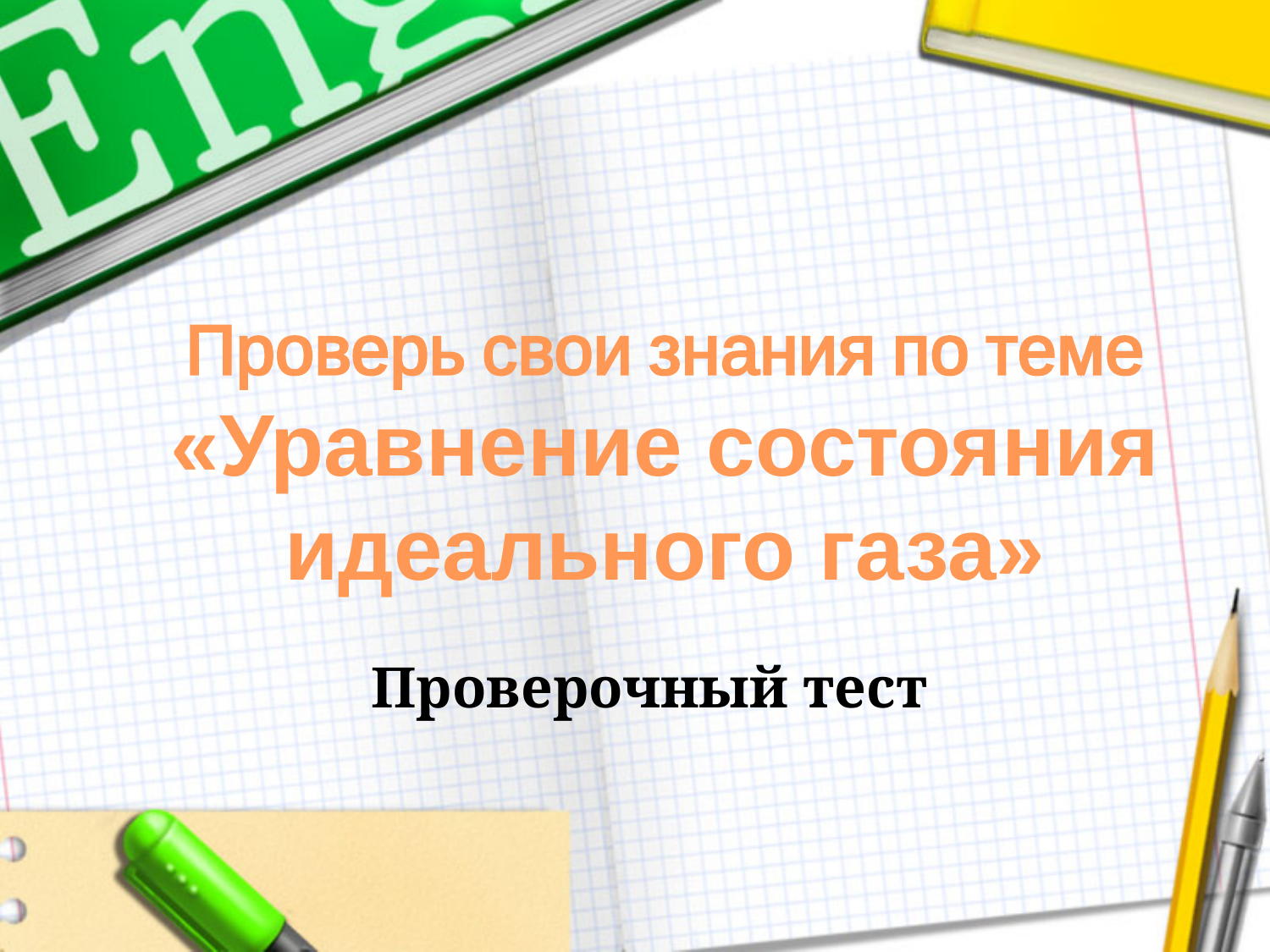

# Проверь свои знания по теме «Уравнение состояния идеального газа»
Проверочный тест